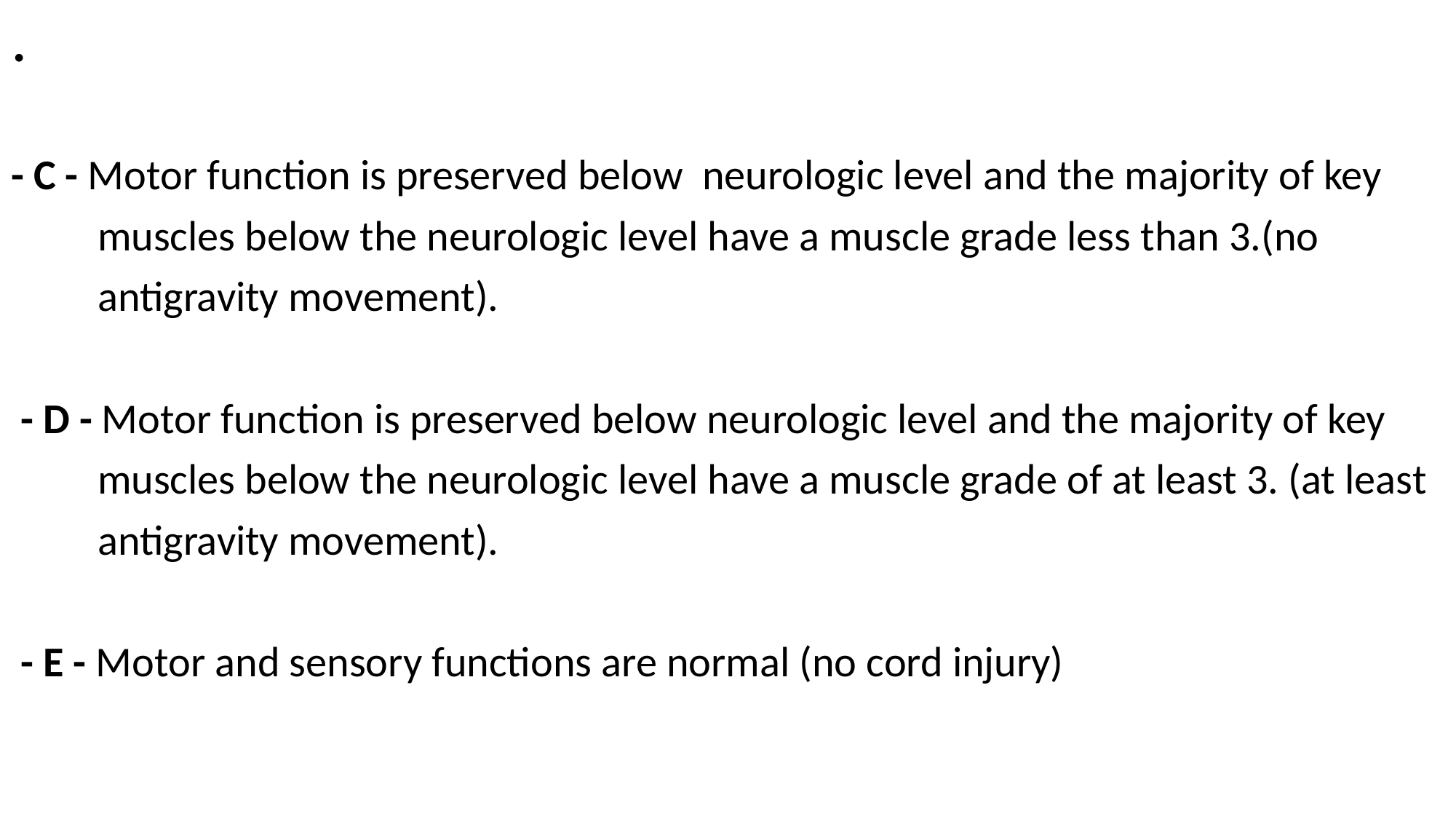

# .

- C - Motor function is preserved below  neurologic level and the majority of key
         muscles below the neurologic level have a muscle grade less than 3.(no
         antigravity movement).

 - D - Motor function is preserved below neurologic level and the majority of key
         muscles below the neurologic level have a muscle grade of at least 3. (at least
         antigravity movement).

 - E - Motor and sensory functions are normal (no cord injury)